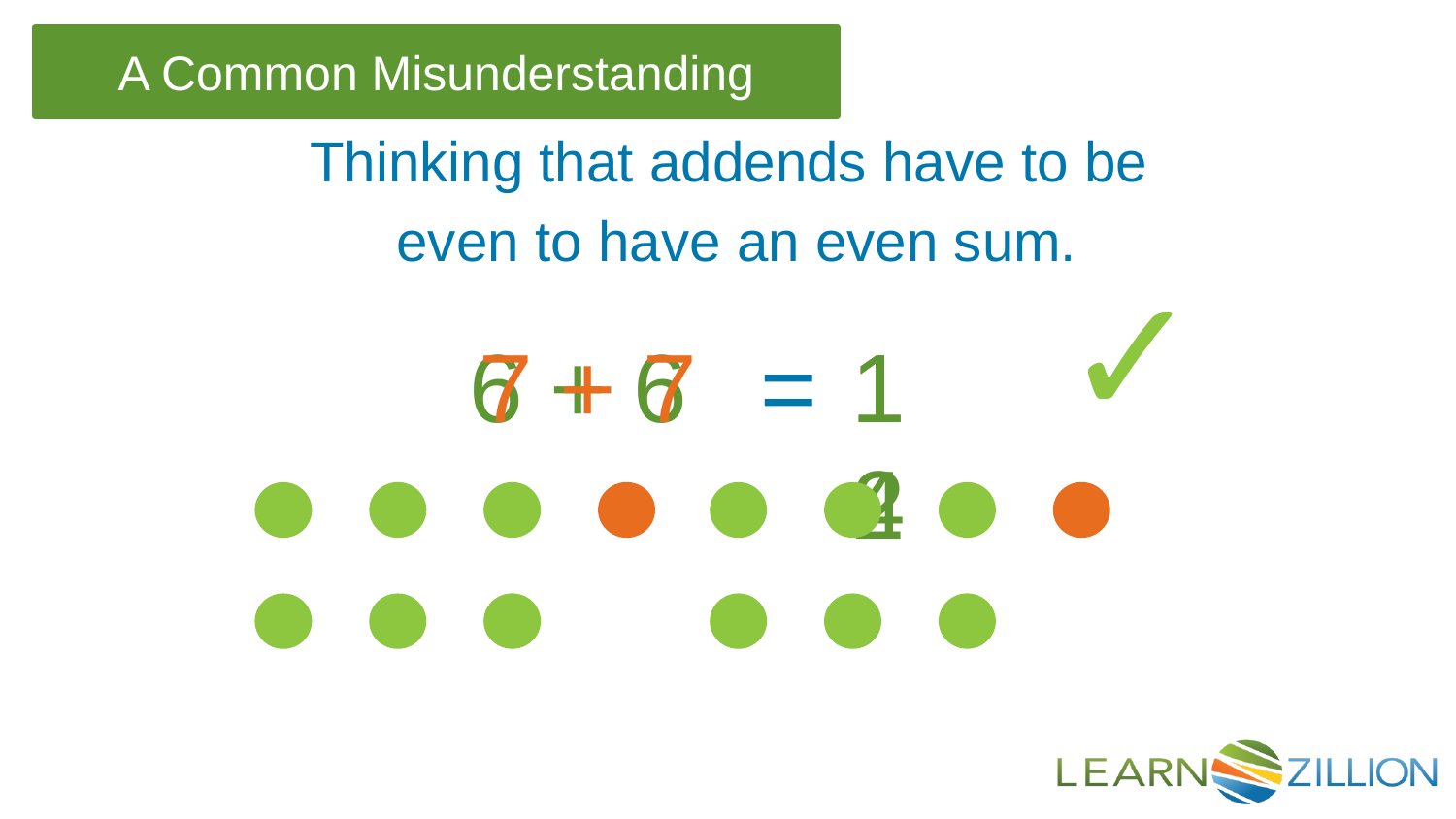

Thinking that addends have to be
even to have an even sum.
✓
✓
6 + 6
7 + 7
=
=
12
14